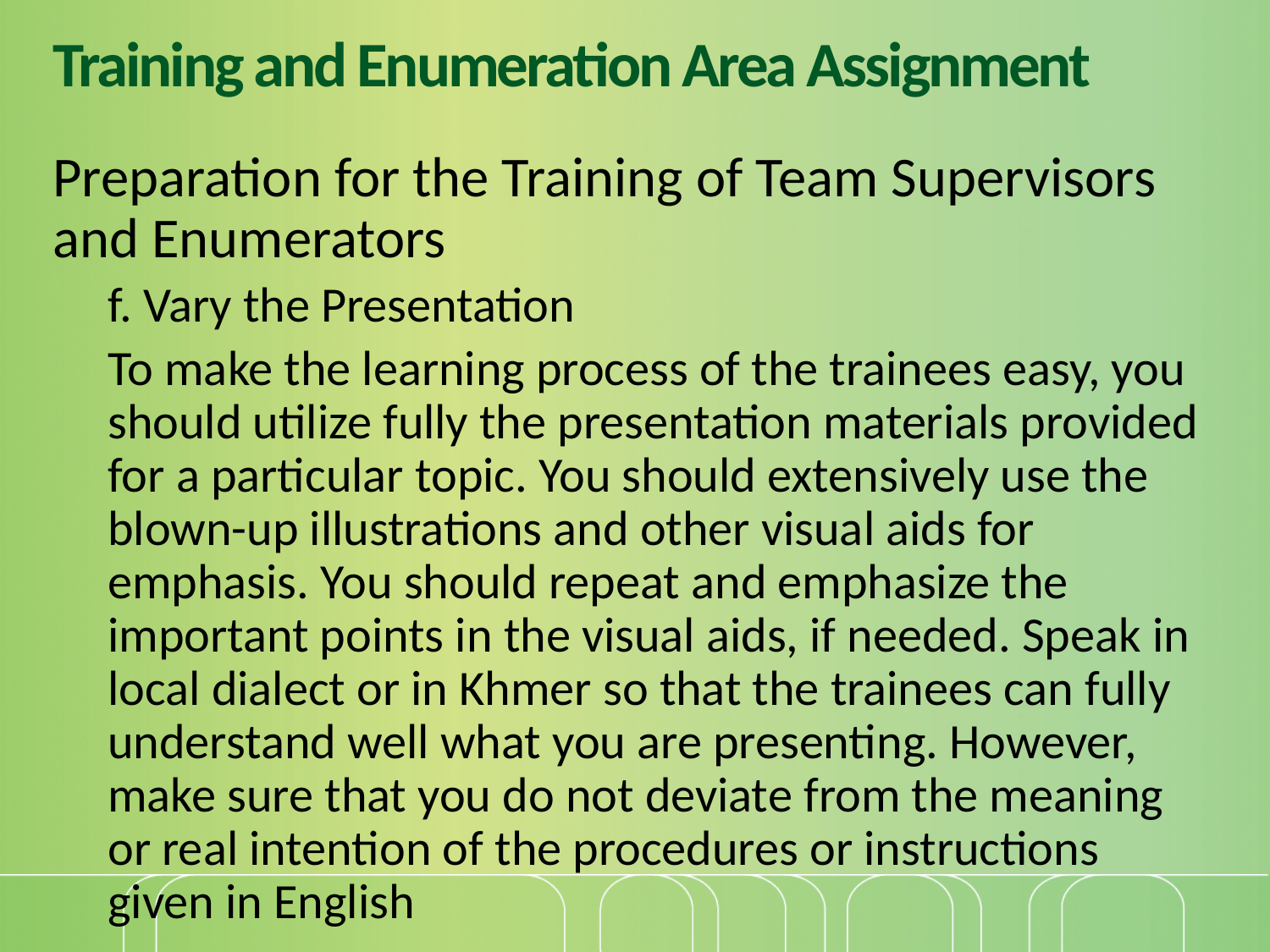

# Training and Enumeration Area Assignment
Preparation for the Training of Team Supervisors and Enumerators
f. Vary the Presentation
To make the learning process of the trainees easy, you should utilize fully the presentation materials provided for a particular topic. You should extensively use the blown-up illustrations and other visual aids for emphasis. You should repeat and emphasize the important points in the visual aids, if needed. Speak in local dialect or in Khmer so that the trainees can fully understand well what you are presenting. However, make sure that you do not deviate from the meaning or real intention of the procedures or instructions given in English